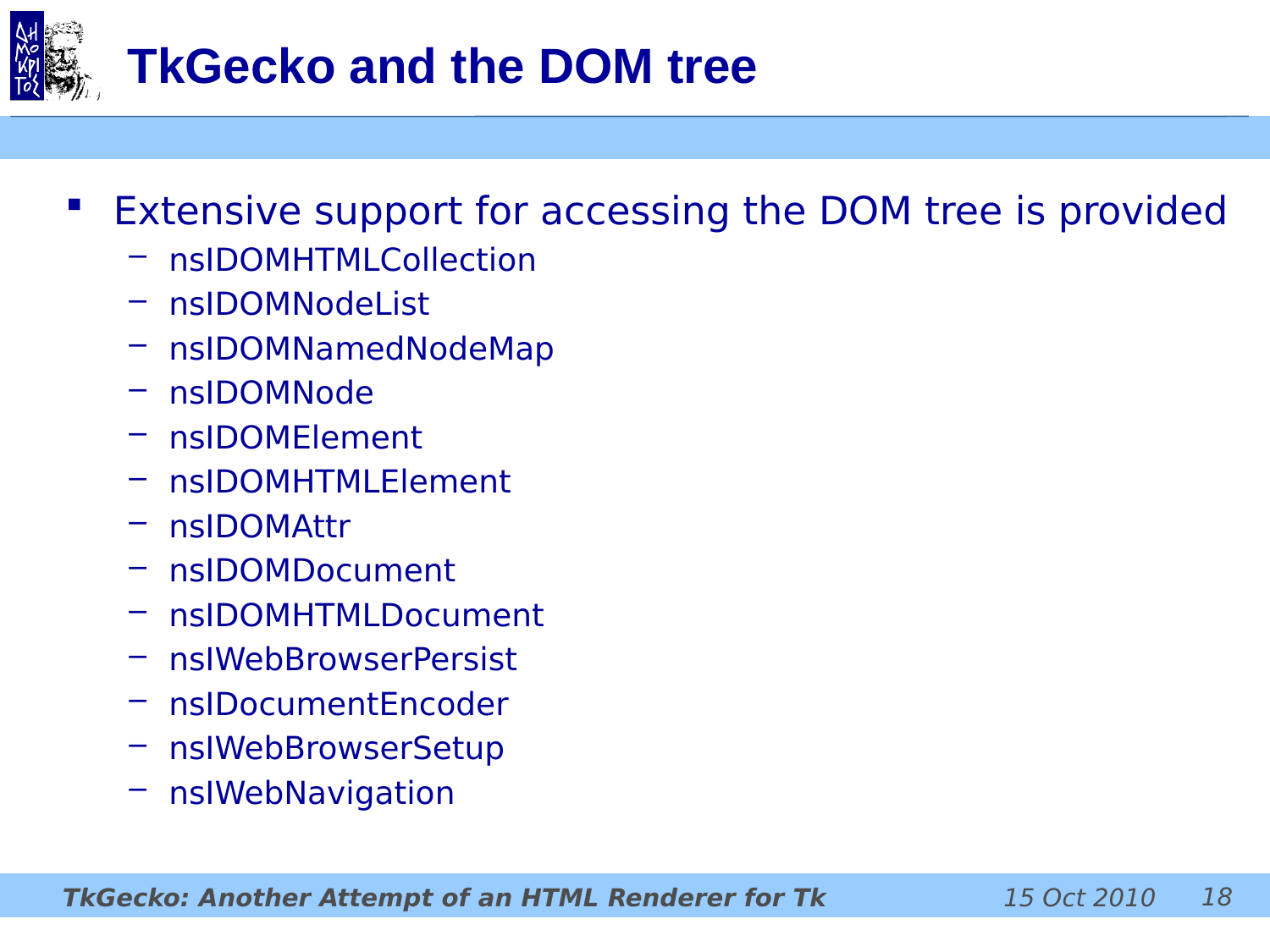

# TkGecko and the DOM tree
Extensive support for accessing the DOM tree is provided
nsIDOMHTMLCollection
nsIDOMNodeList
nsIDOMNamedNodeMap
nsIDOMNode
nsIDOMElement
nsIDOMHTMLElement
nsIDOMAttr
nsIDOMDocument
nsIDOMHTMLDocument
nsIWebBrowserPersist
nsIDocumentEncoder
nsIWebBrowserSetup
nsIWebNavigation
18
TkGecko: Another Attempt of an HTML Renderer for Tk
15 Oct 2010